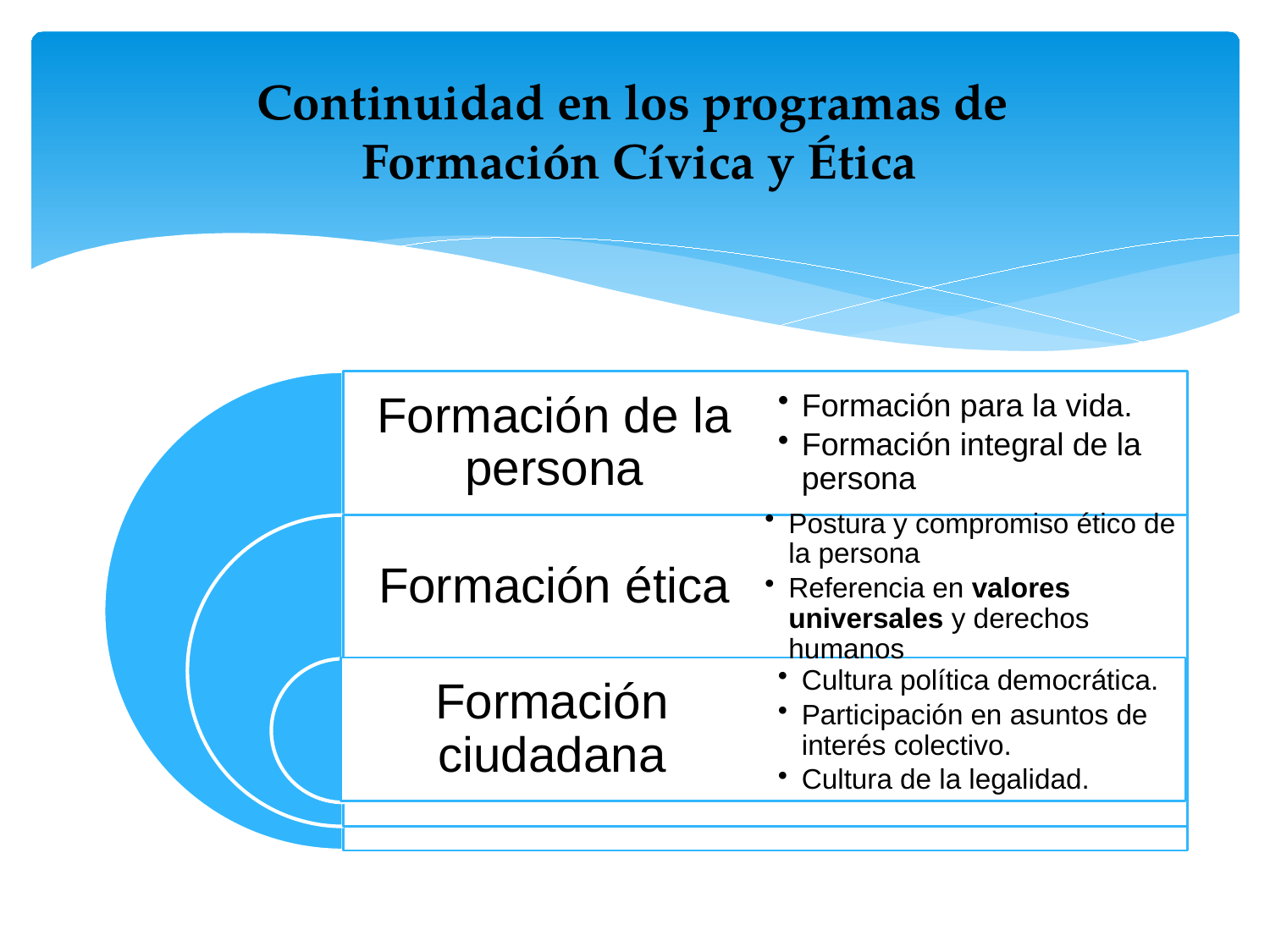

# Continuidad en los programas de Formación Cívica y Ética
Formación de la persona
Formación ética
Formación ciudadana
Formación para la vida.
Formación integral de la persona
Postura y compromiso ético de la persona
Referencia en valores universales y derechos humanos
Cultura política democrática.
Participación en asuntos de interés colectivo.
Cultura de la legalidad.